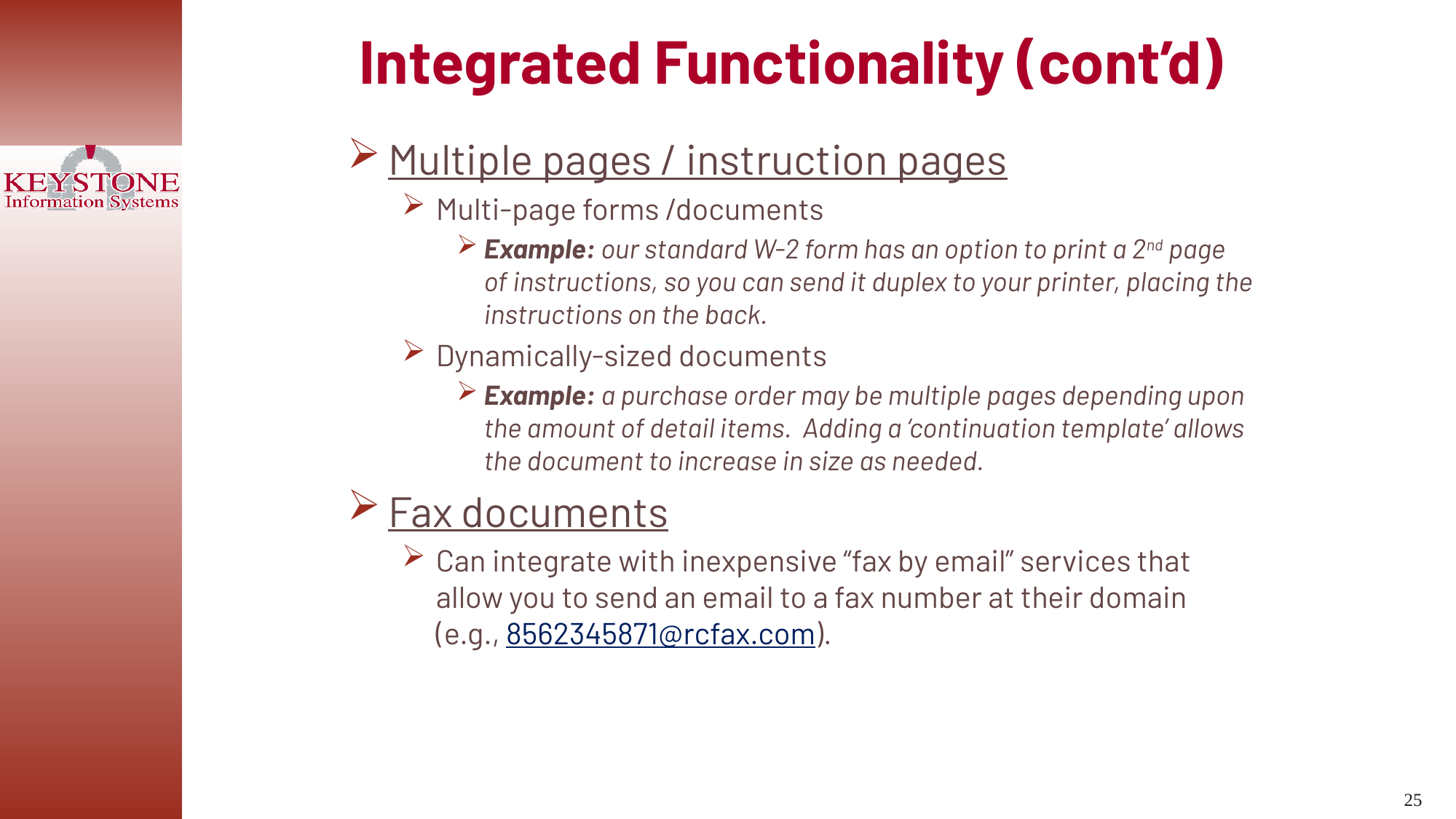

Integrated Functionality (cont’d)
Multiple pages / instruction pages
Multi-page forms /documents
Example: our standard W-2 form has an option to print a 2nd page of instructions, so you can send it duplex to your printer, placing the instructions on the back.
Dynamically-sized documents
Example: a purchase order may be multiple pages depending upon the amount of detail items.  Adding a ‘continuation template’ allows the document to increase in size as needed.
Fax documents
Can integrate with inexpensive “fax by email” services that allow you to send an email to a fax number at their domain (e.g., 8562345871@rcfax.com).
25